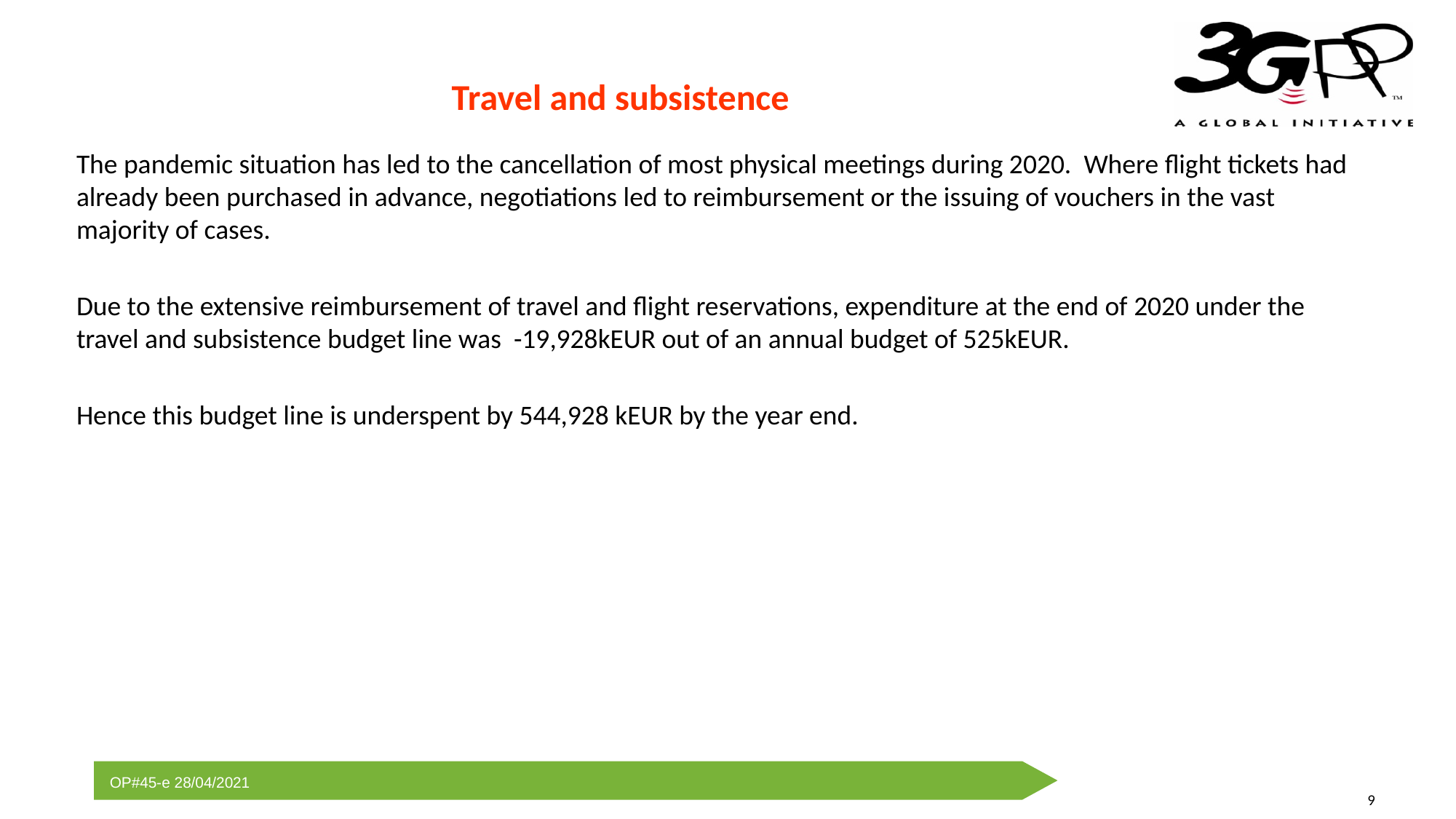

# Travel and subsistence
The pandemic situation has led to the cancellation of most physical meetings during 2020.  Where flight tickets had already been purchased in advance, negotiations led to reimbursement or the issuing of vouchers in the vast majority of cases.

Due to the extensive reimbursement of travel and flight reservations, expenditure at the end of 2020 under the travel and subsistence budget line was  -19,928kEUR out of an annual budget of 525kEUR.

Hence this budget line is underspent by 544,928 kEUR by the year end.

9